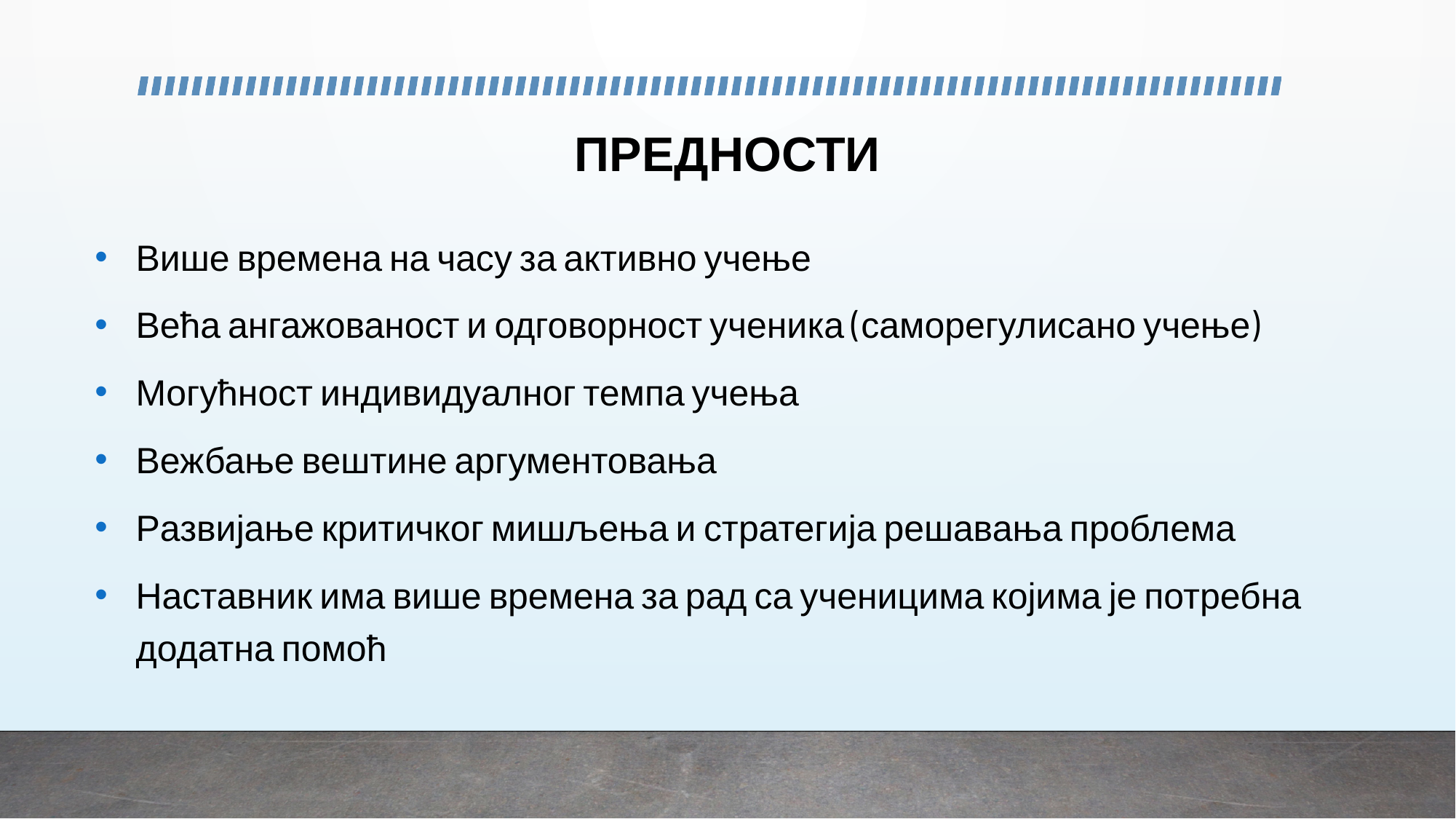

# ПРЕДНОСТИ
Више времена на часу за активно учење
Већа ангажованост и одговорност ученика (саморегулисано учење)
Могућност индивидуалног темпа учења
Вежбање вештине аргументовања
Развијање критичког мишљења и стратегија решавања проблема
Наставник има више времена за рад са ученицима којима је потребна додатна помоћ